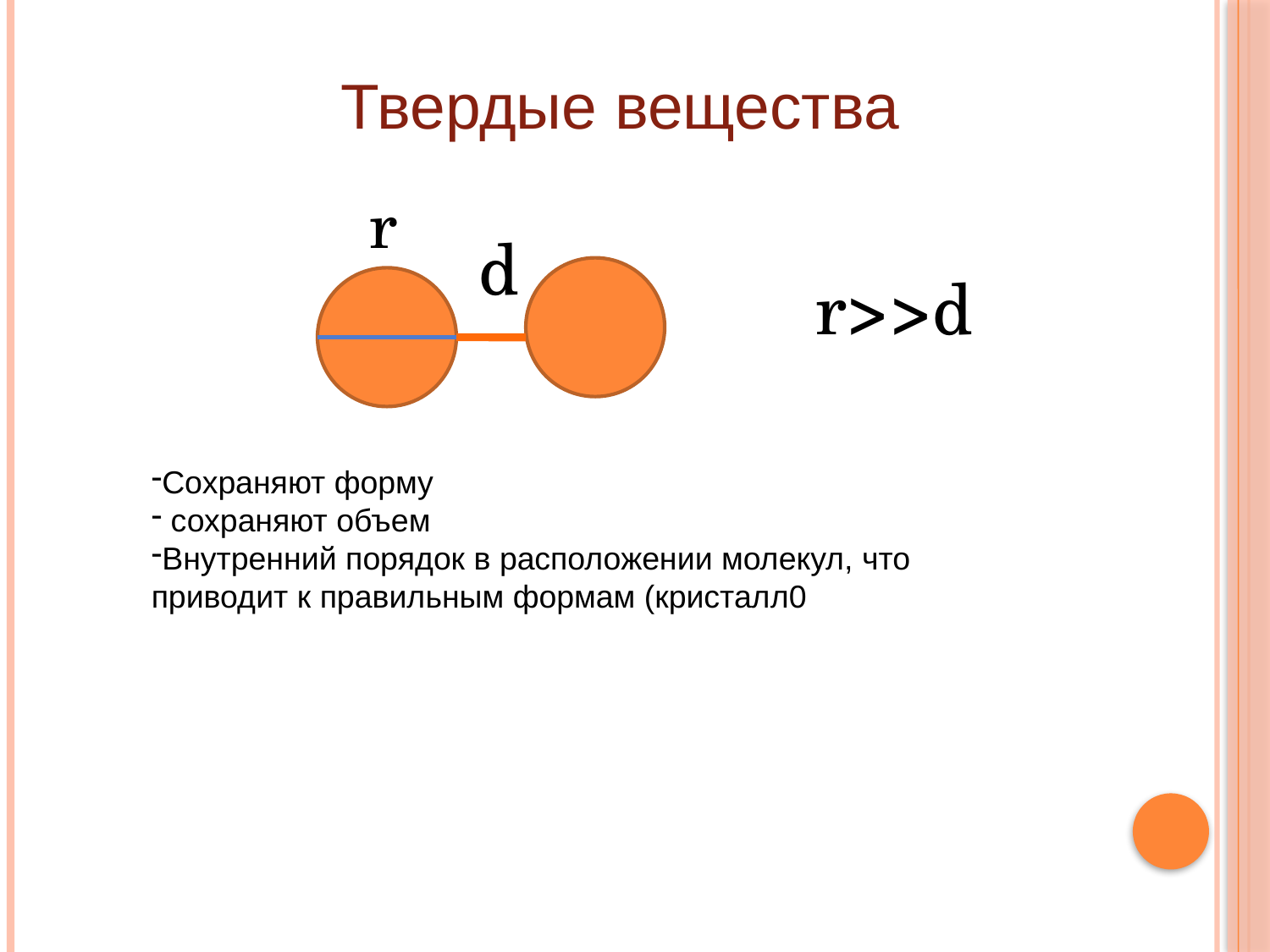

Твердые вещества
r
d

r>>d

Сохраняют форму
 сохраняют объем
Внутренний порядок в расположении молекул, что приводит к правильным формам (кристалл0